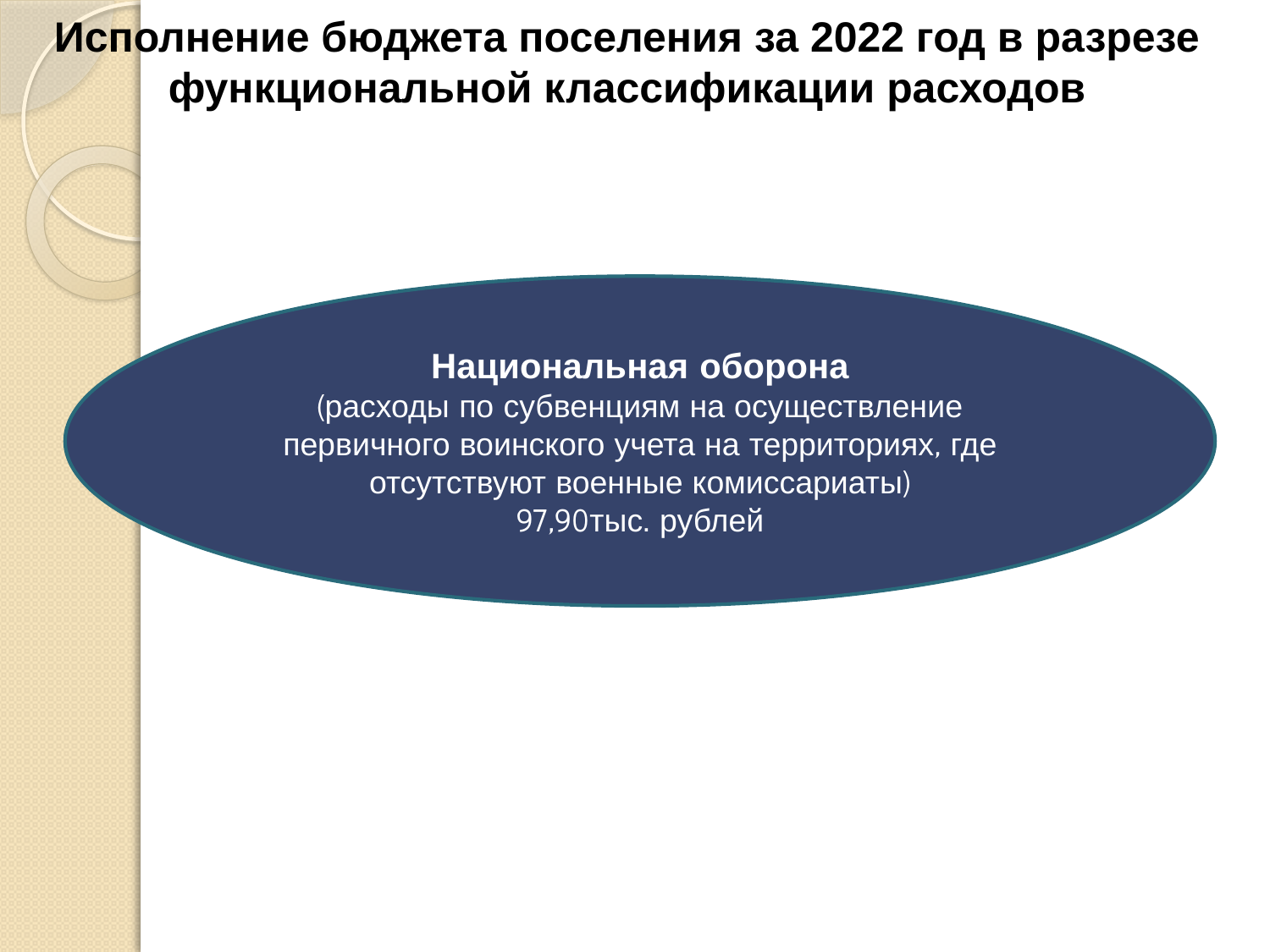

Исполнение бюджета поселения за 2022 год в разрезе функциональной классификации расходов
Национальная оборона
(расходы по субвенциям на осуществление первичного воинского учета на территориях, где отсутствуют военные комиссариаты)
97,90тыс. рублей